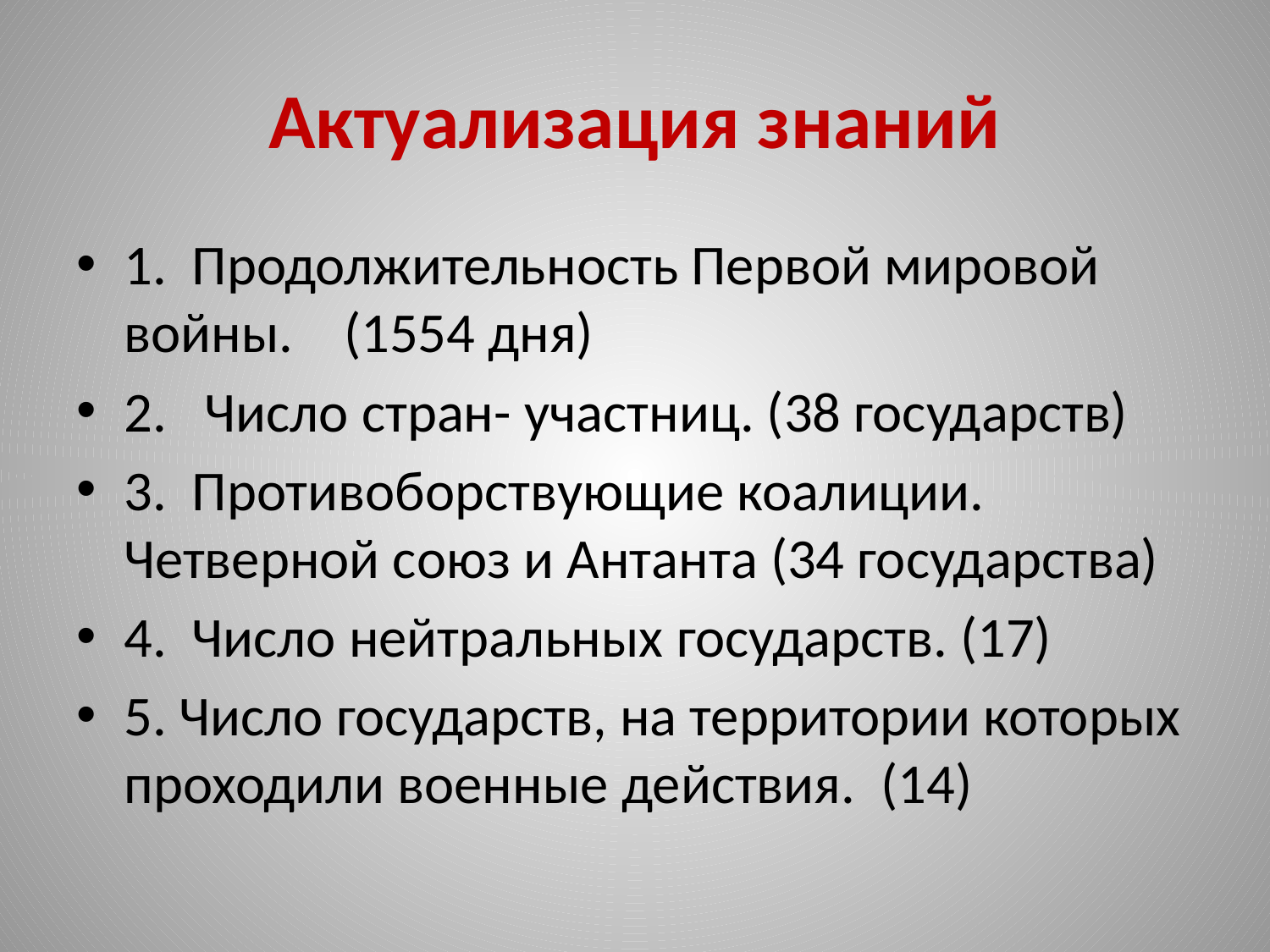

# Актуализация знаний
1.  Продолжительность Первой мировой войны.    (1554 дня)
2.   Число стран- участниц. (38 государств)
3.  Противоборствующие коалиции.  Четверной союз и Антанта (34 государства)
4.  Число нейтральных государств. (17)
5. Число государств, на территории которых проходили военные действия.  (14)